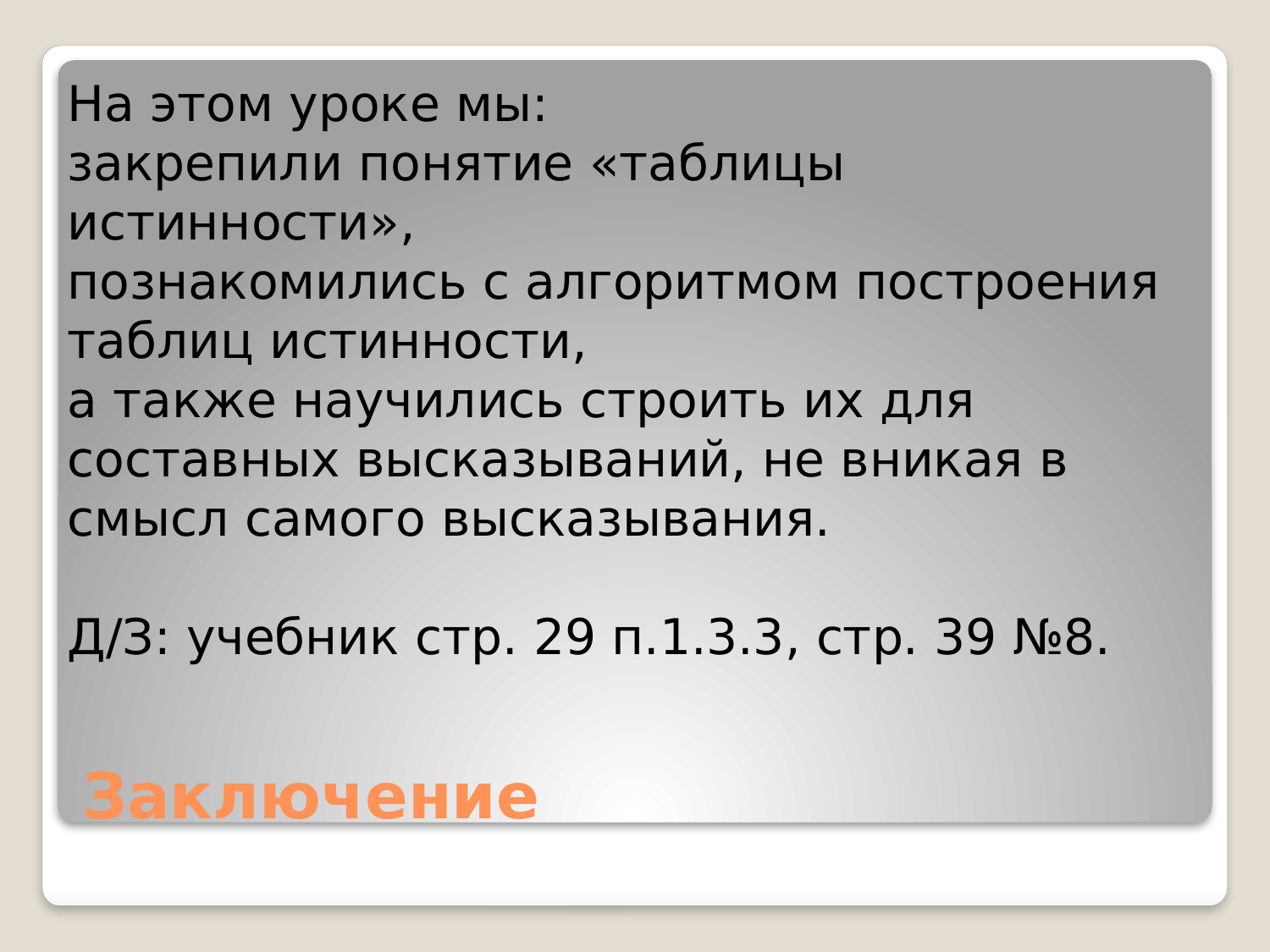

На этом уроке мы:
закрепили понятие «таблицы истинности»,
познакомились с алгоритмом построения таблиц истинности,
а также научились строить их для составных высказываний, не вникая в смысл самого высказывания.

Д/З: учебник стр. 29 п.1.3.3, стр. 39 №8.
# Заключение